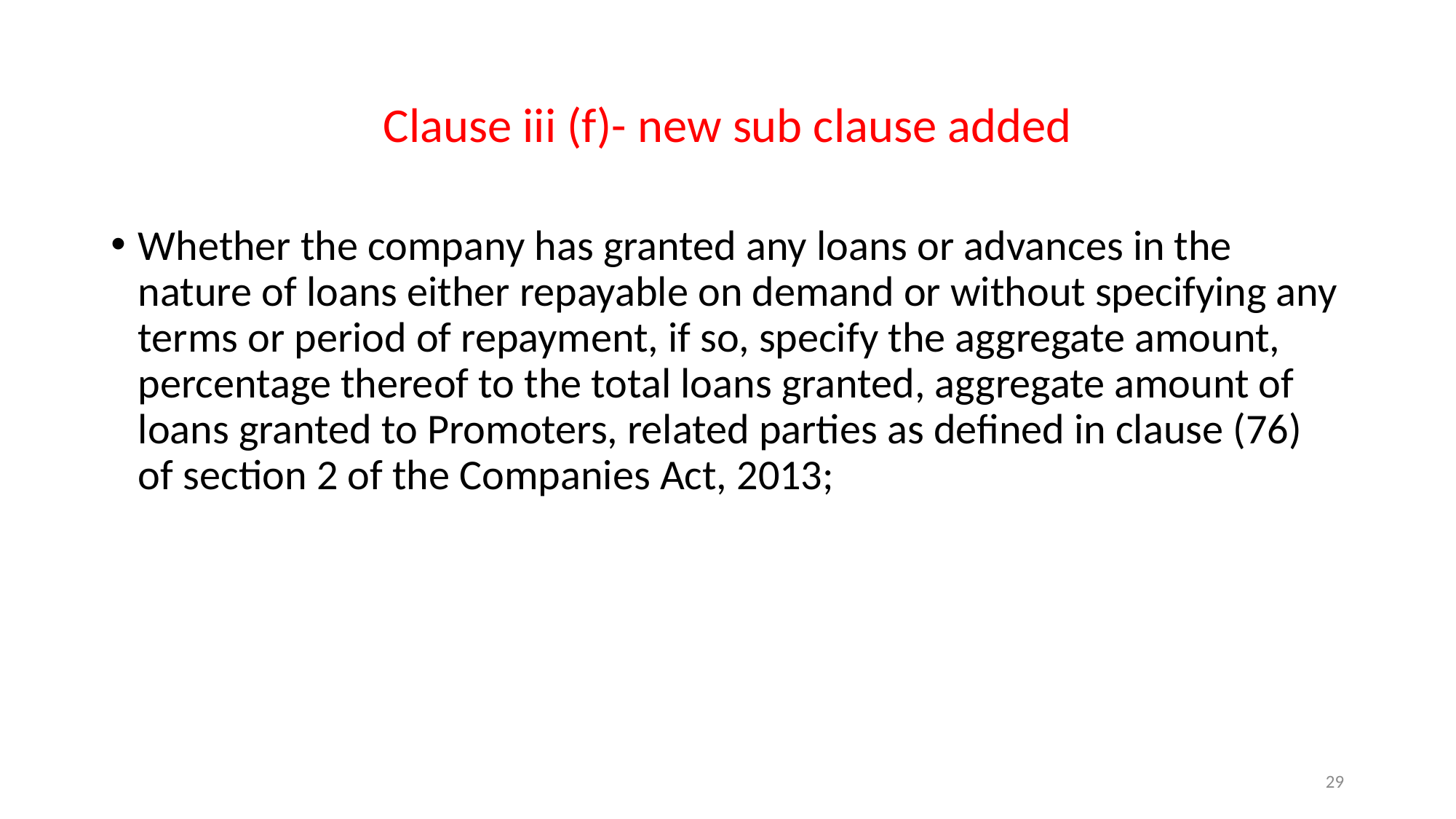

# Clause iii (f)- new sub clause added
Whether the company has granted any loans or advances in the nature of loans either repayable on demand or without specifying any terms or period of repayment, if so, specify the aggregate amount, percentage thereof to the total loans granted, aggregate amount of loans granted to Promoters, related parties as defined in clause (76) of section 2 of the Companies Act, 2013;
29